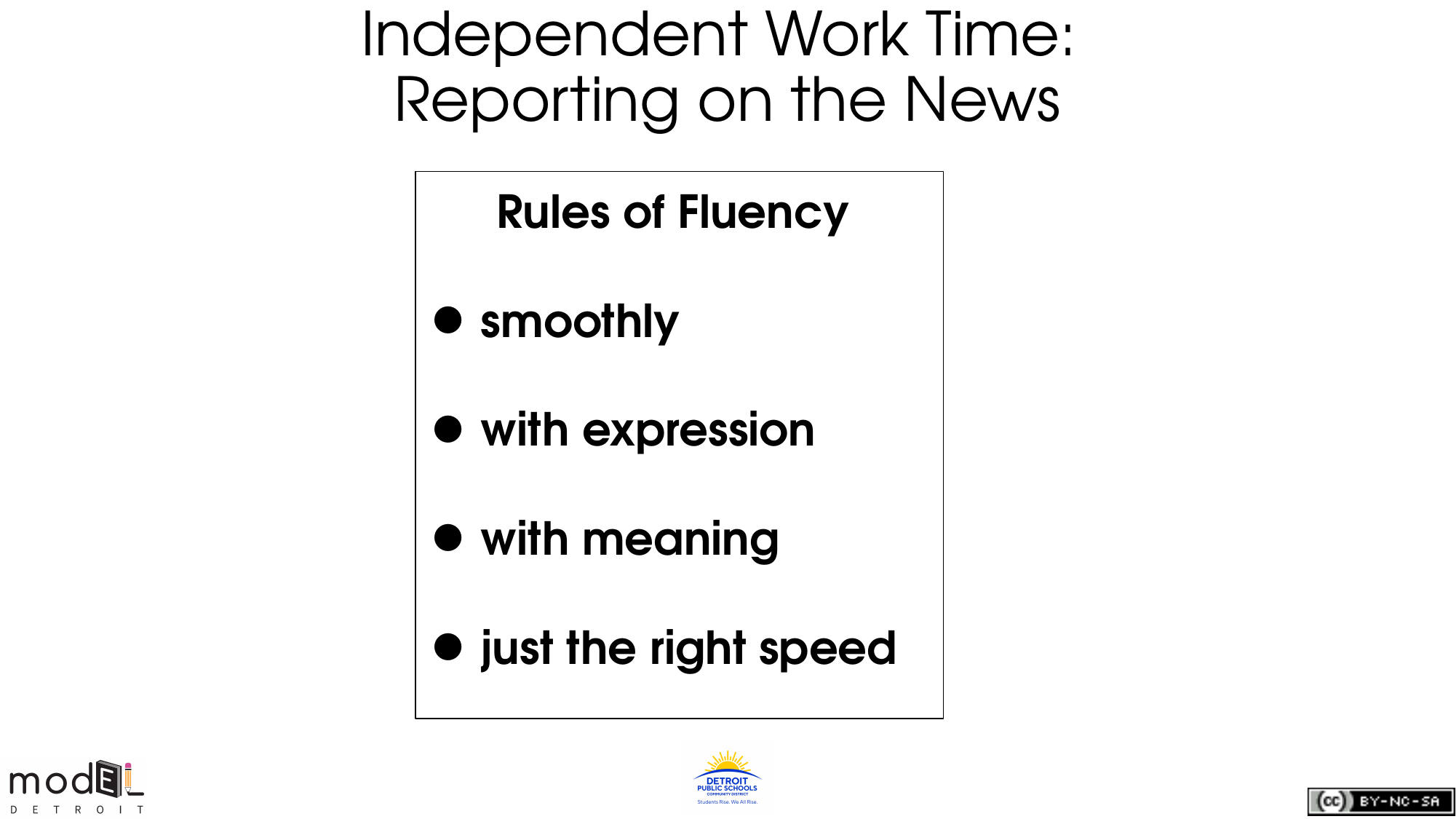

# Independent Work Time:
Reporting on the News
Rules of Fluency

smoothly

with expression

with meaning

just the right speed